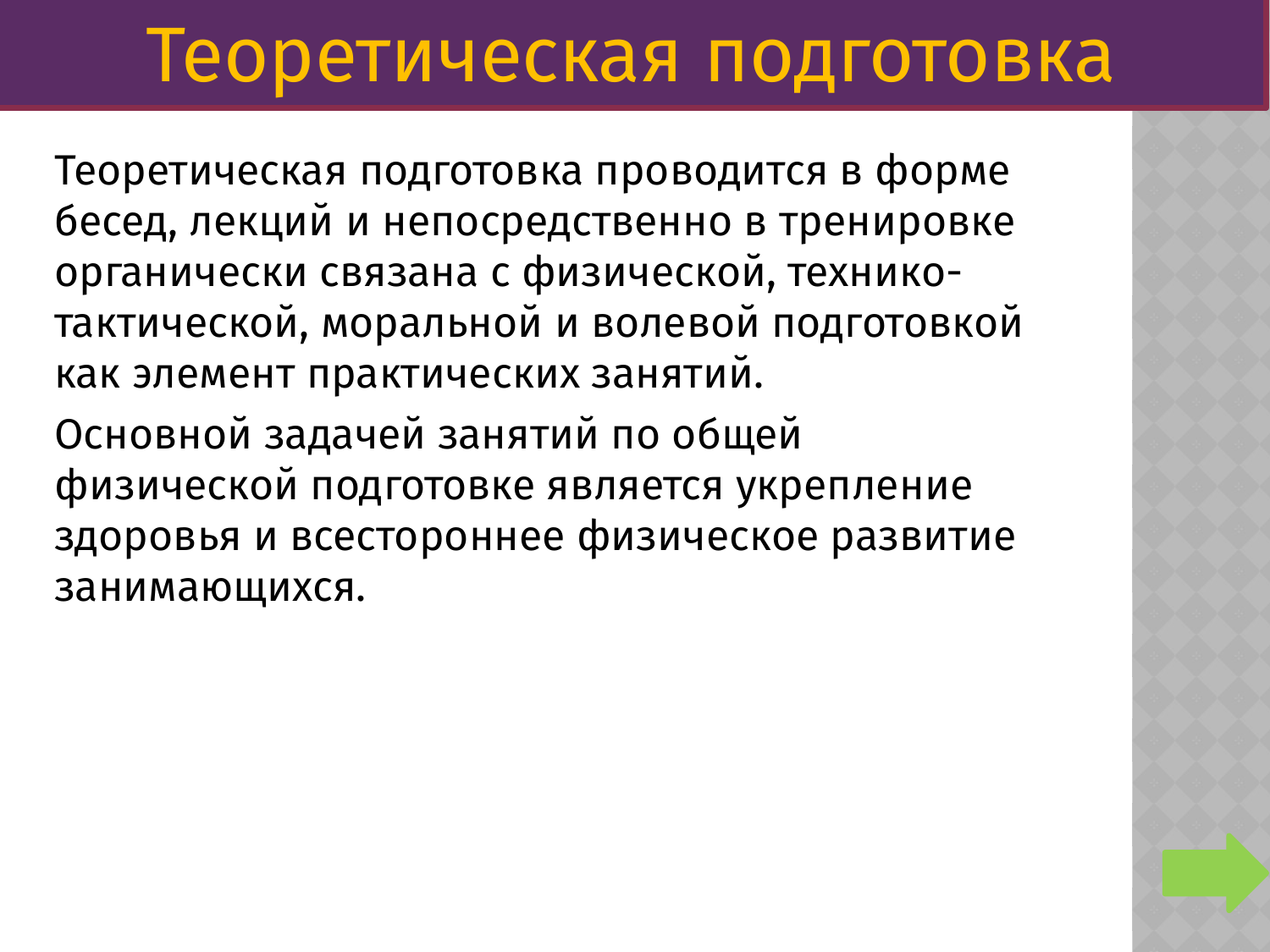

Теоретическая подготовка
Теоретическая подготовка проводится в форме бесед, лекций и непосредственно в тренировке органически связана с физической, технико-тактической, моральной и волевой подготовкой как элемент практических занятий.
Основной задачей занятий по общей физической подготовке является укрепление здоровья и всестороннее физическое развитие занимающихся.